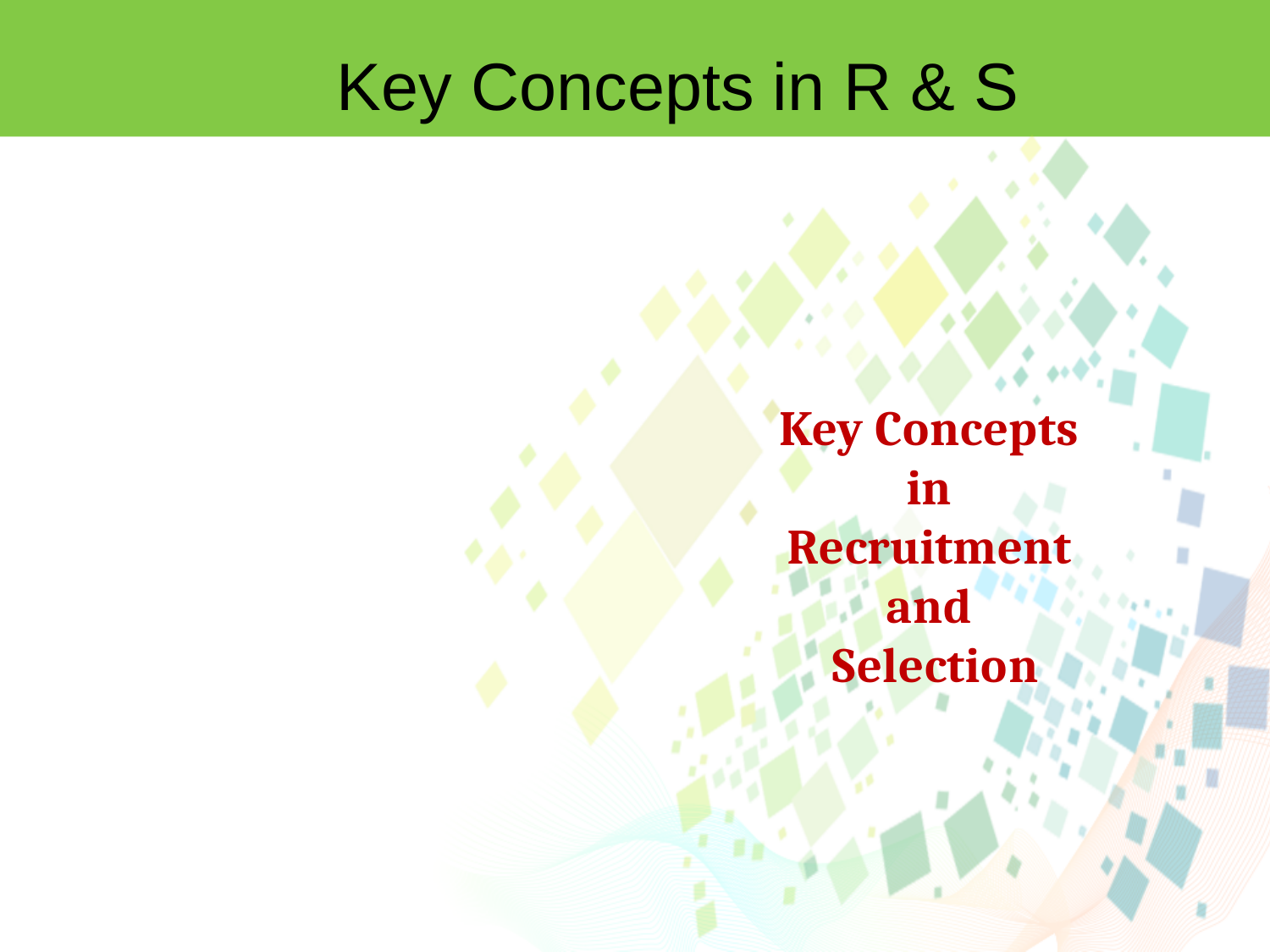

Key Concepts in R & S
Key Concepts
in
Recruitment
and
Selection